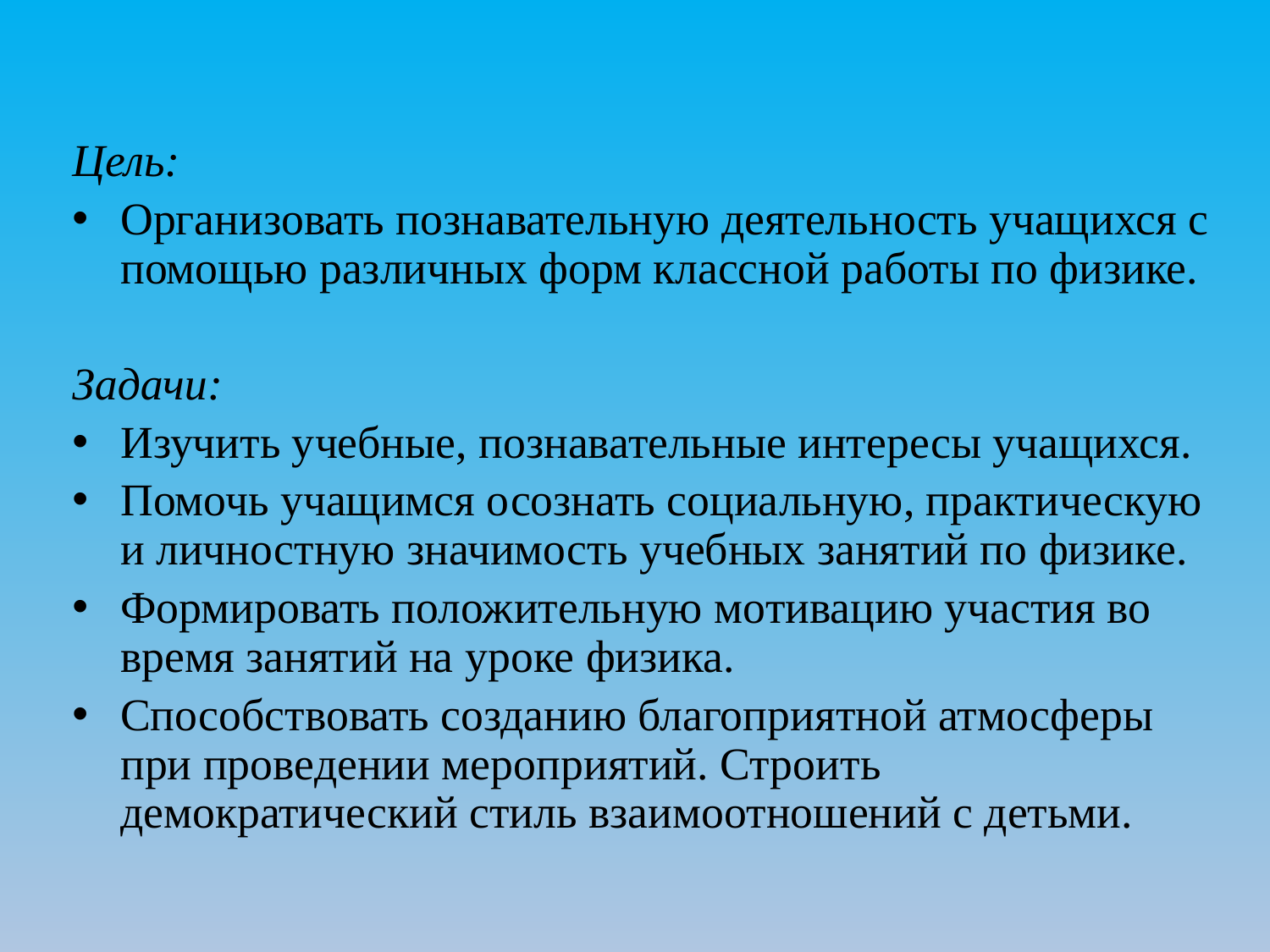

Цель:
Организовать познавательную деятельность учащихся с помощью различных форм классной работы по физике.

Задачи:
Изучить учебные, познавательные интересы учащихся.
Помочь учащимся осознать социальную, практическую и личностную значимость учебных занятий по физике.
Формировать положительную мотивацию участия во время занятий на уроке физика.
Способствовать созданию благоприятной атмосферы при проведении мероприятий. Строить демократический стиль взаимоотношений с детьми.